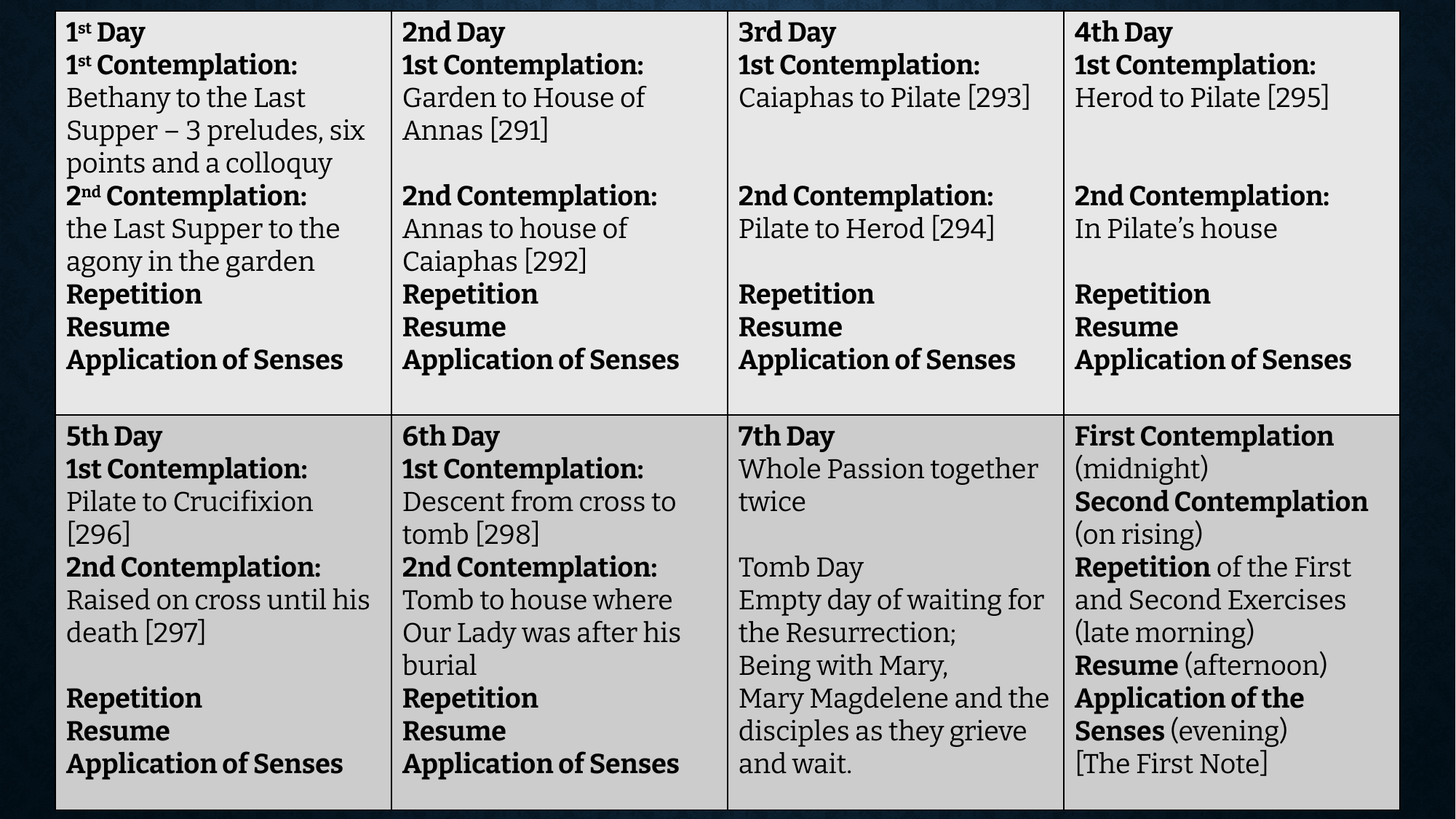

| 1st Day 1st Contemplation: Bethany to the Last Supper – 3 preludes, six points and a colloquy 2nd Contemplation: the Last Supper to the agony in the garden Repetition Resume Application of Senses | 2nd Day 1st Contemplation: Garden to House of Annas [291] 2nd Contemplation: Annas to house of Caiaphas [292] Repetition Resume Application of Senses | 3rd Day 1st Contemplation: Caiaphas to Pilate [293] 2nd Contemplation: Pilate to Herod [294] Repetition Resume Application of Senses | 4th Day 1st Contemplation: Herod to Pilate [295] 2nd Contemplation: In Pilate’s house Repetition Resume Application of Senses |
| --- | --- | --- | --- |
| 5th Day 1st Contemplation: Pilate to Crucifixion [296] 2nd Contemplation: Raised on cross until his death [297] Repetition Resume Application of Senses | 6th Day 1st Contemplation: Descent from cross to tomb [298] 2nd Contemplation: Tomb to house where Our Lady was after his burial Repetition Resume Application of Senses | 7th Day Whole Passion together twice Tomb Day Empty day of waiting for the Resurrection; Being with Mary, Mary Magdelene and the disciples as they grieve and wait. | First Contemplation (midnight) Second Contemplation (on rising) Repetition of the First and Second Exercises (late morning) Resume (afternoon) Application of the Senses (evening) [The First Note] |